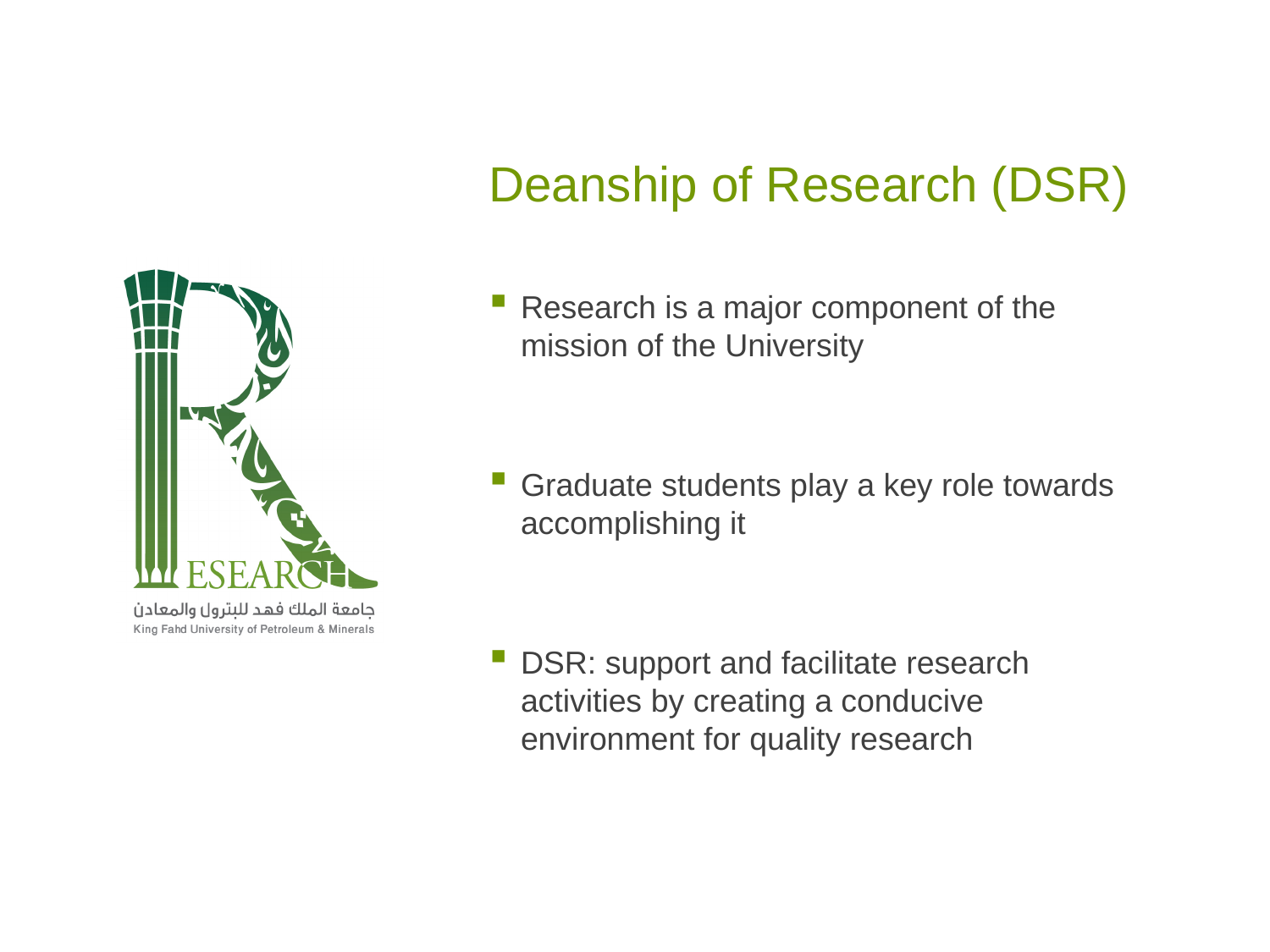

# Deanship of Research (DSR)
Research is a major component of the mission of the University

Graduate students play a key role towards accomplishing it

DSR: support and facilitate research activities by creating a conducive environment for quality research